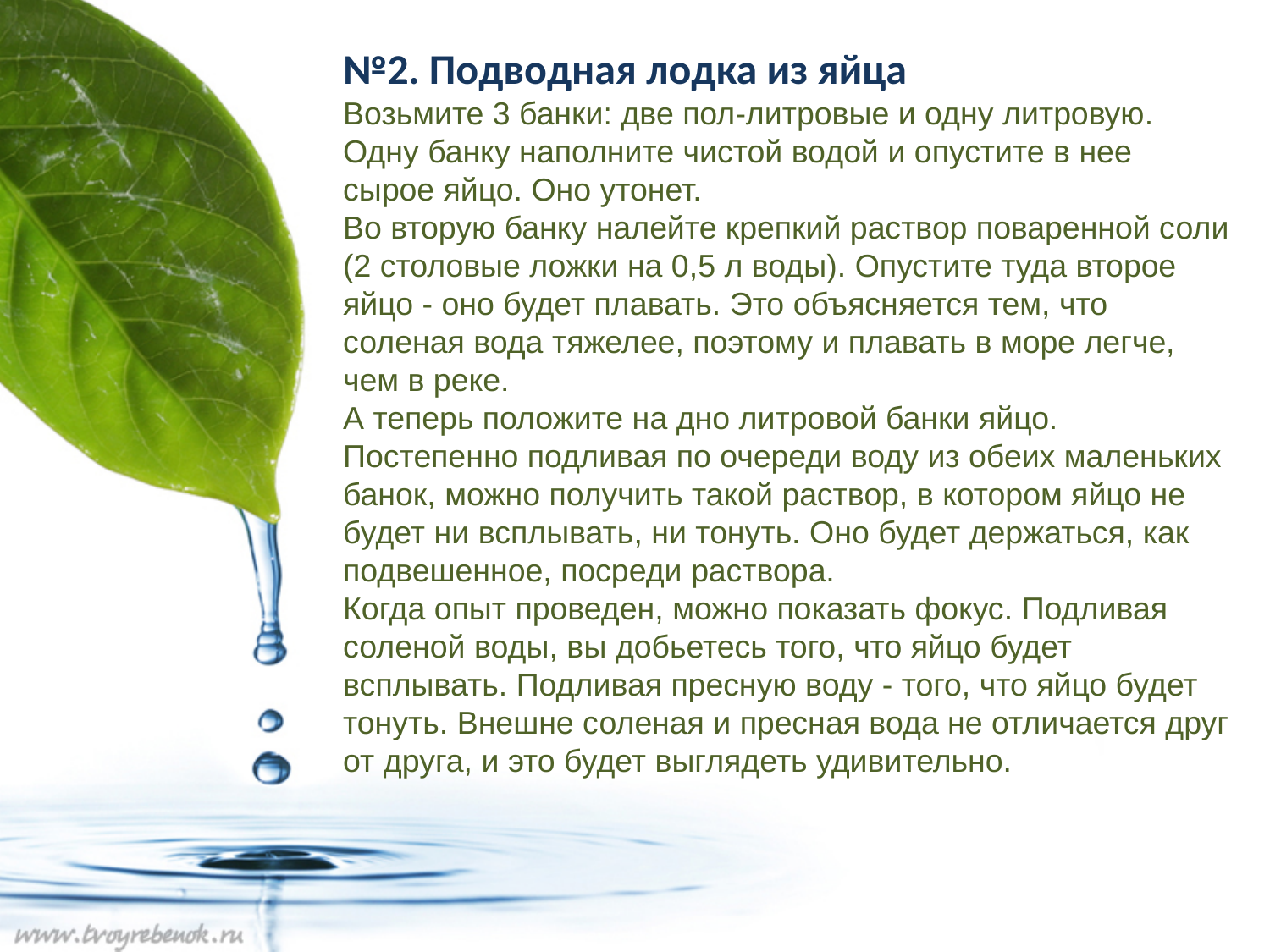

№2. Подводная лодка из яйца
Возьмите 3 банки: две пол-литровые и одну литровую. Одну банку наполните чистой водой и опустите в нее сырое яйцо. Оно утонет.
Во вторую банку налейте крепкий раствор поваренной соли (2 столовые ложки на 0,5 л воды). Опустите туда второе яйцо - оно будет плавать. Это объясняется тем, что соленая вода тяжелее, поэтому и плавать в море легче, чем в реке.
А теперь положите на дно литровой банки яйцо. Постепенно подливая по очереди воду из обеих маленьких банок, можно получить такой раствор, в котором яйцо не будет ни всплывать, ни тонуть. Оно будет держаться, как подвешенное, посреди раствора.
Когда опыт проведен, можно показать фокус. Подливая соленой воды, вы добьетесь того, что яйцо будет всплывать. Подливая пресную воду - того, что яйцо будет тонуть. Внешне соленая и пресная вода не отличается друг от друга, и это будет выглядеть удивительно.